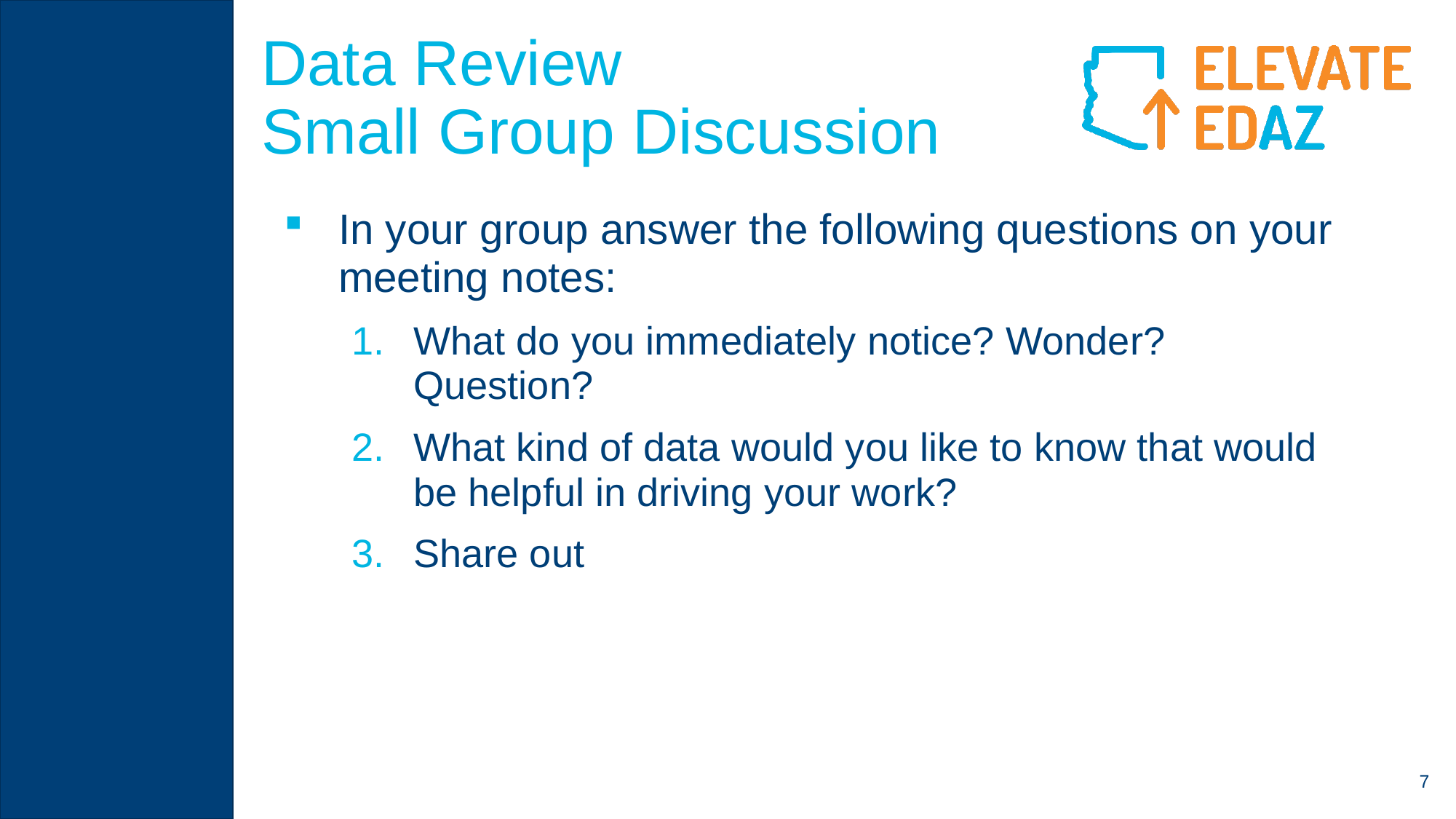

# Data Review Small Group Discussion
In your group answer the following questions on your meeting notes:
What do you immediately notice? Wonder? Question?
What kind of data would you like to know that would be helpful in driving your work?
Share out
7